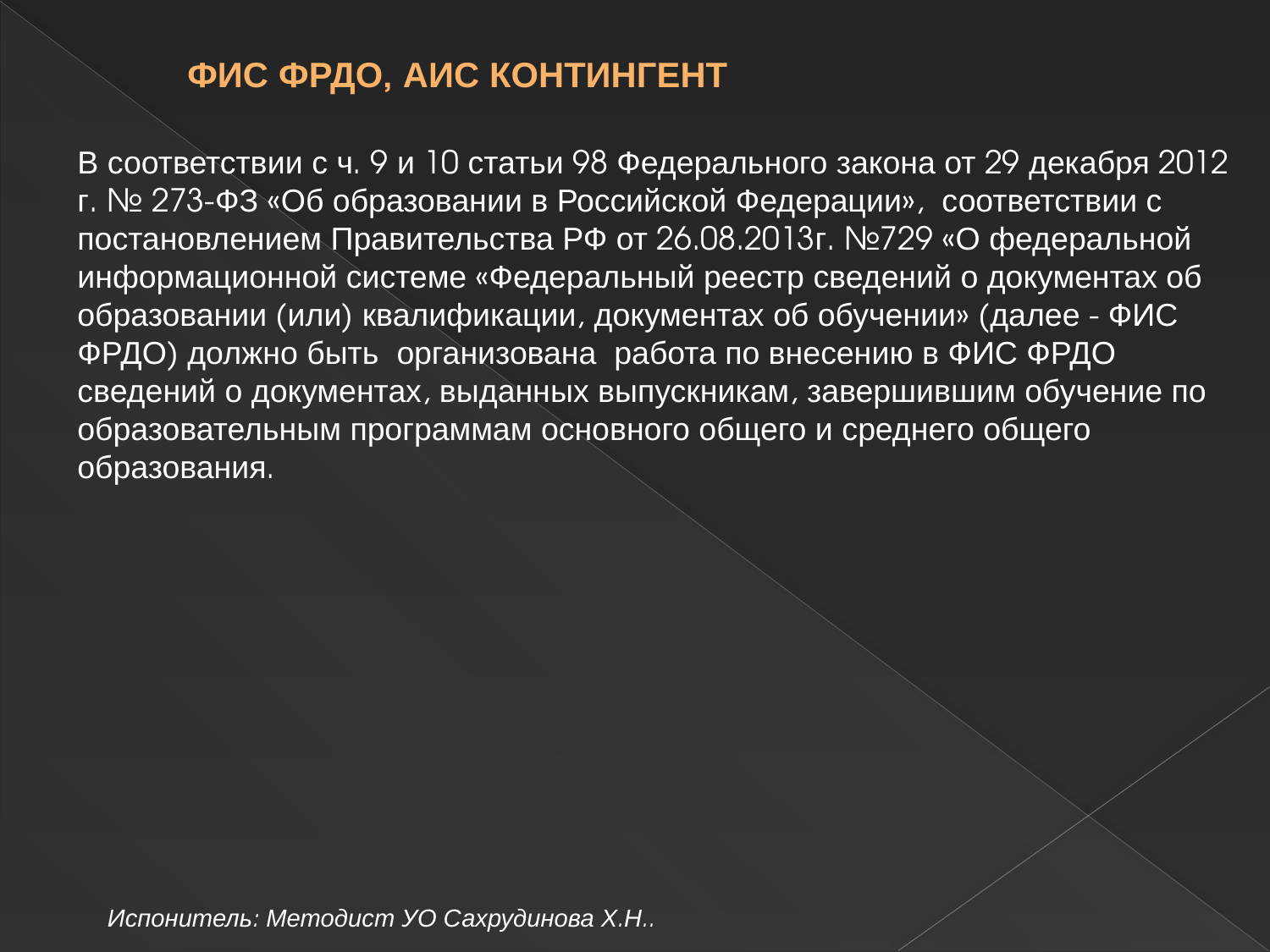

ФИС ФРДО, АИС КОНТИНГЕНТ
В соответствии с ч. 9 и 10 статьи 98 Федерального закона от 29 декабря 2012 г. № 273-ФЗ «Об образовании в Российской Федерации»,  соответствии с постановлением Правительства РФ от 26.08.2013г. №729 «О федеральной информационной системе «Федеральный реестр сведений о документах об образовании (или) квалификации, документах об обучении» (далее - ФИС ФРДО) должно быть  организована  работа по внесению в ФИС ФРДО сведений о документах, выданных выпускникам, завершившим обучение по образовательным программам основного общего и среднего общего образования.
Испонитель: Методист УО Сахрудинова Х.Н..